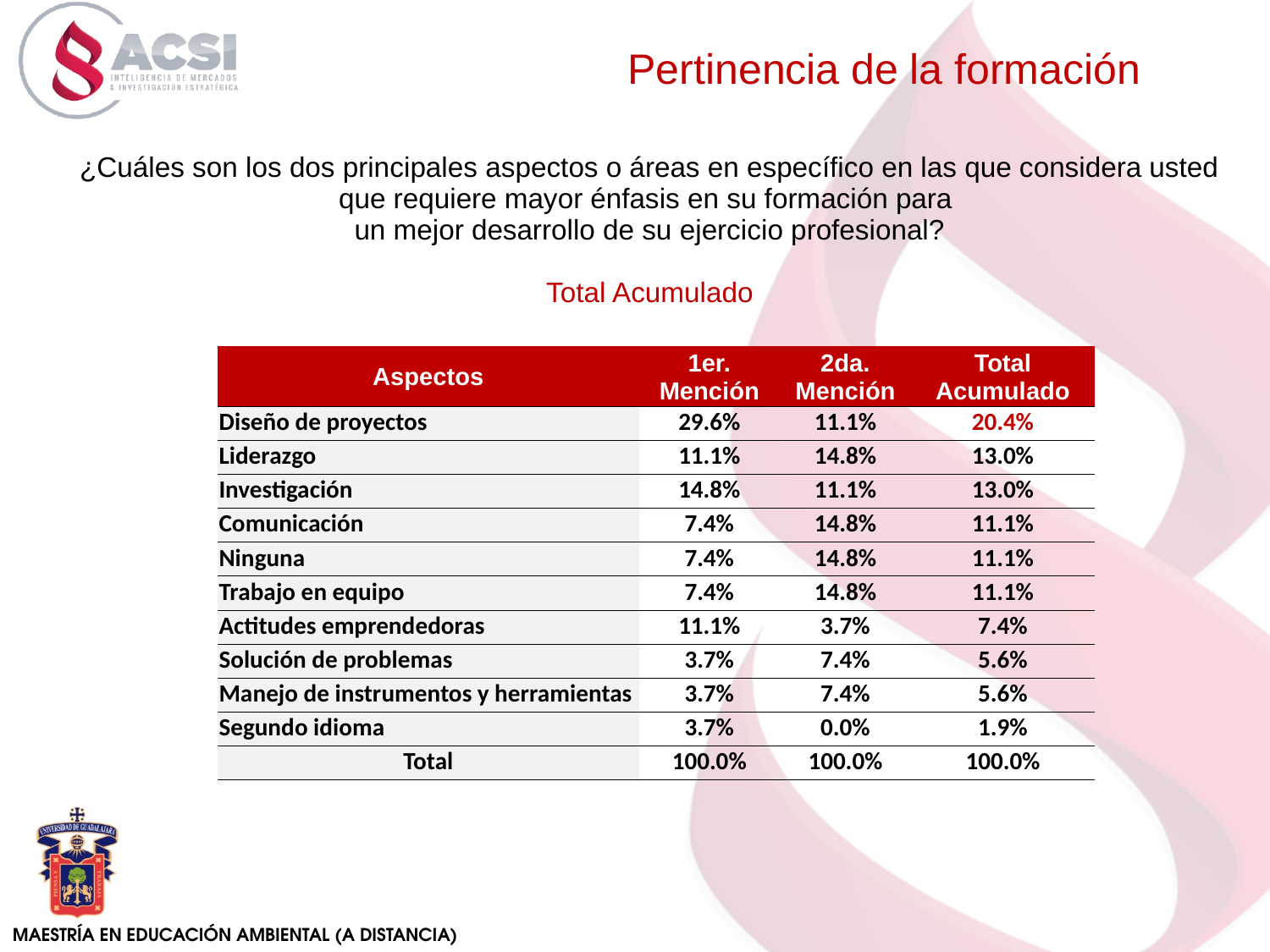

Pertinencia de la formación
¿Cuáles son los dos principales aspectos o áreas en específico en las que considera usted que requiere mayor énfasis en su formación para
un mejor desarrollo de su ejercicio profesional?

Total Acumulado
| Aspectos | 1er. Mención | 2da. Mención | Total Acumulado |
| --- | --- | --- | --- |
| Diseño de proyectos | 29.6% | 11.1% | 20.4% |
| Liderazgo | 11.1% | 14.8% | 13.0% |
| Investigación | 14.8% | 11.1% | 13.0% |
| Comunicación | 7.4% | 14.8% | 11.1% |
| Ninguna | 7.4% | 14.8% | 11.1% |
| Trabajo en equipo | 7.4% | 14.8% | 11.1% |
| Actitudes emprendedoras | 11.1% | 3.7% | 7.4% |
| Solución de problemas | 3.7% | 7.4% | 5.6% |
| Manejo de instrumentos y herramientas | 3.7% | 7.4% | 5.6% |
| Segundo idioma | 3.7% | 0.0% | 1.9% |
| Total | 100.0% | 100.0% | 100.0% |